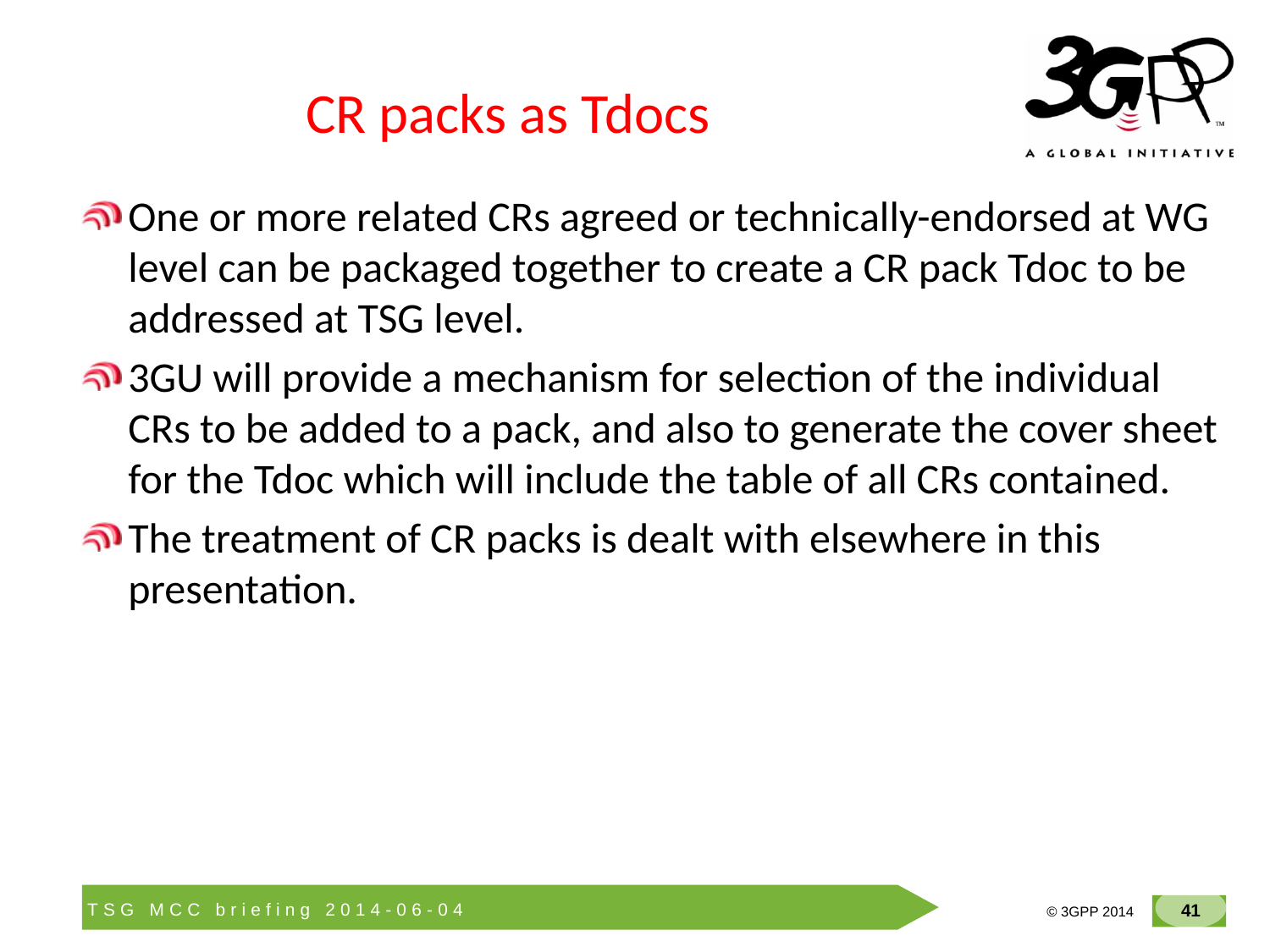

# CR packs as Tdocs
One or more related CRs agreed or technically-endorsed at WG level can be packaged together to create a CR pack Tdoc to be addressed at TSG level.
3GU will provide a mechanism for selection of the individual CRs to be added to a pack, and also to generate the cover sheet for the Tdoc which will include the table of all CRs contained.
The treatment of CR packs is dealt with elsewhere in this presentation.